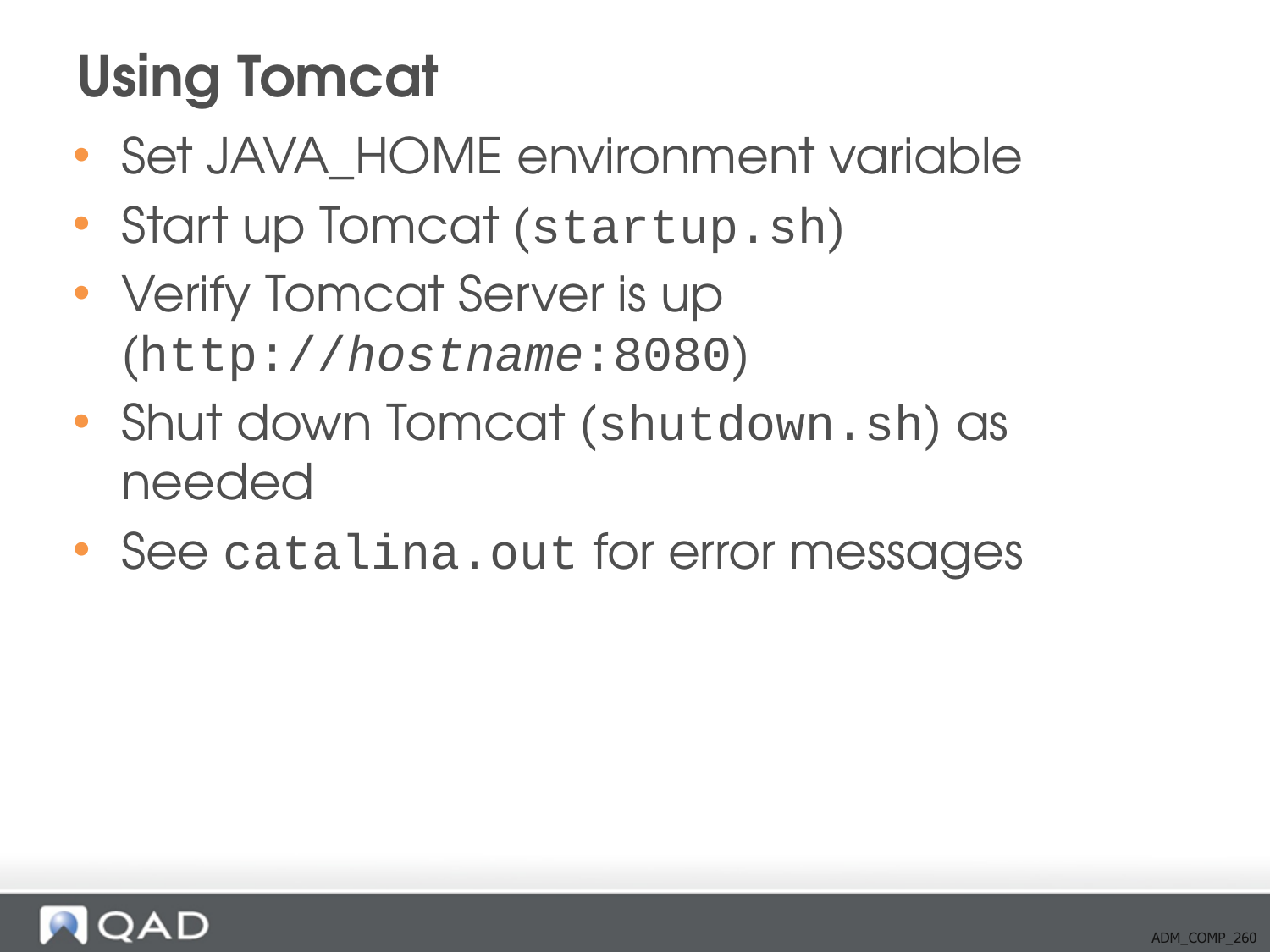

# Using Tomcat
Set JAVA_HOME environment variable
Start up Tomcat (startup.sh)
Verify Tomcat Server is up (http://hostname:8080)
Shut down Tomcat (shutdown.sh) as needed
See catalina.out for error messages
ADM_COMP_260